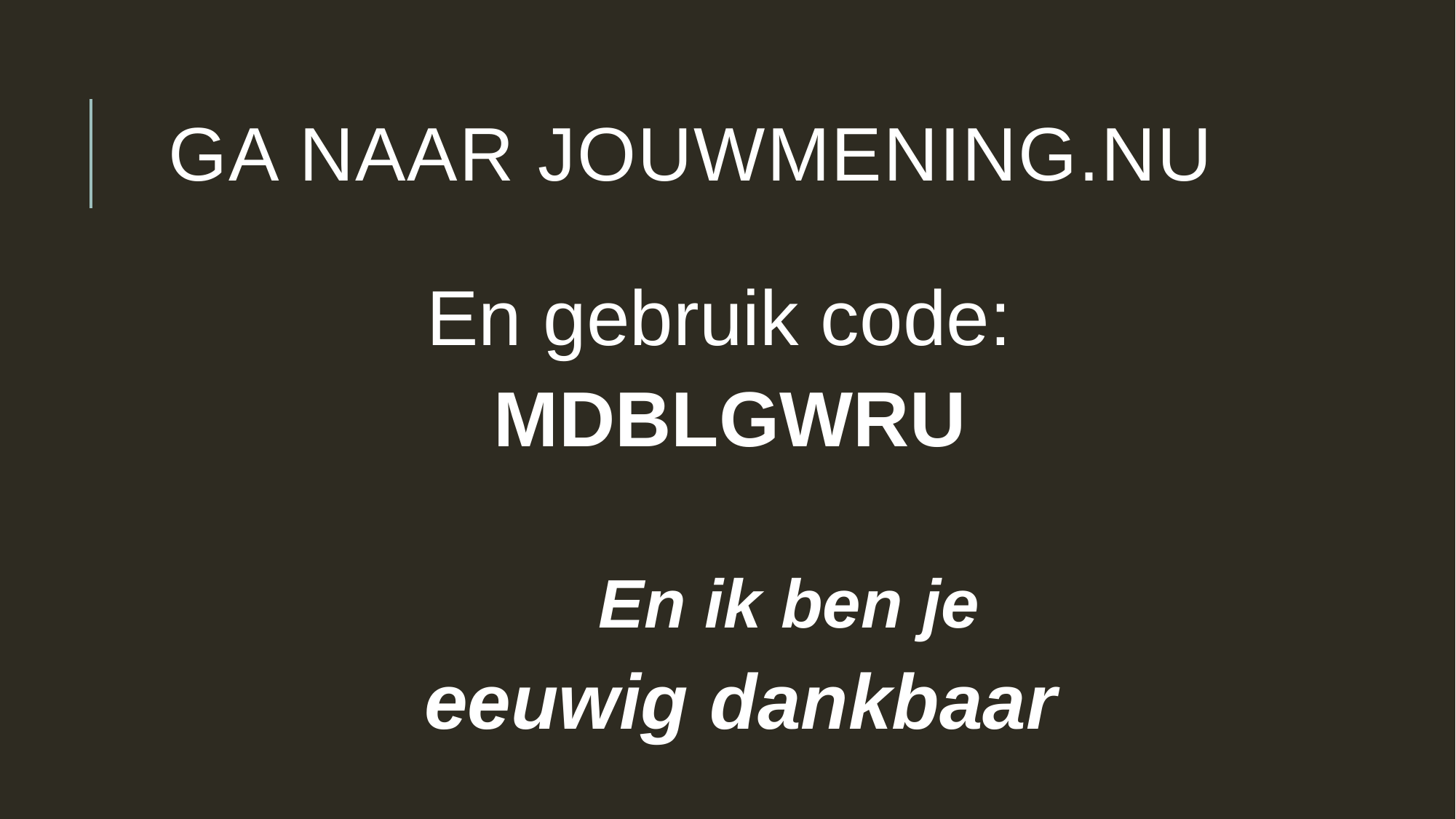

# Ga naar jouwmening.nu
En gebruik code:
MDBLGWRU

En ik ben je
 eeuwig dankbaar